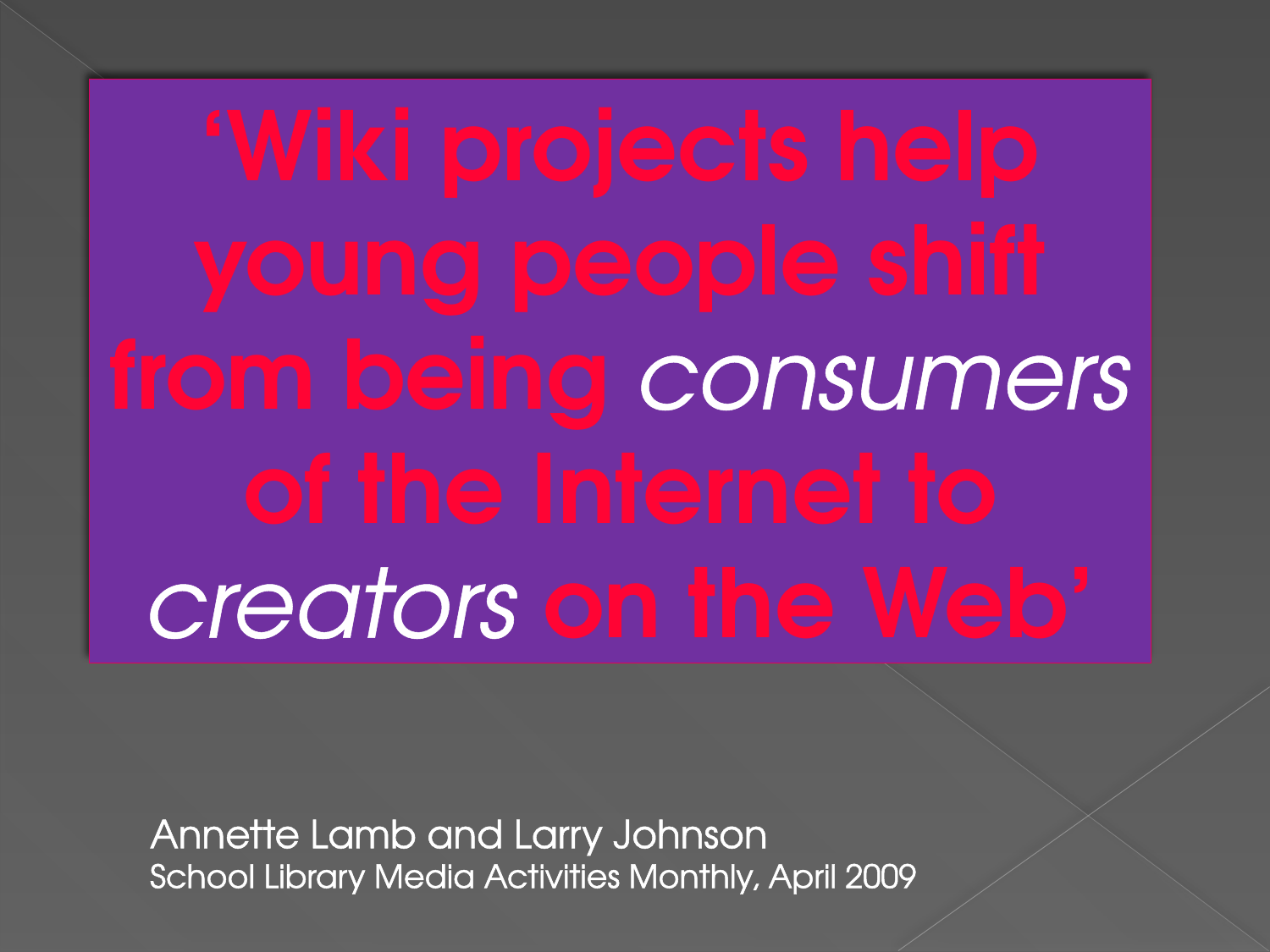

‘Wiki projects help young people shift from being consumers of the Internet to creators on the Web’
# Annette Lamb and Larry Johnson School Library Media Activities Monthly, April 2009